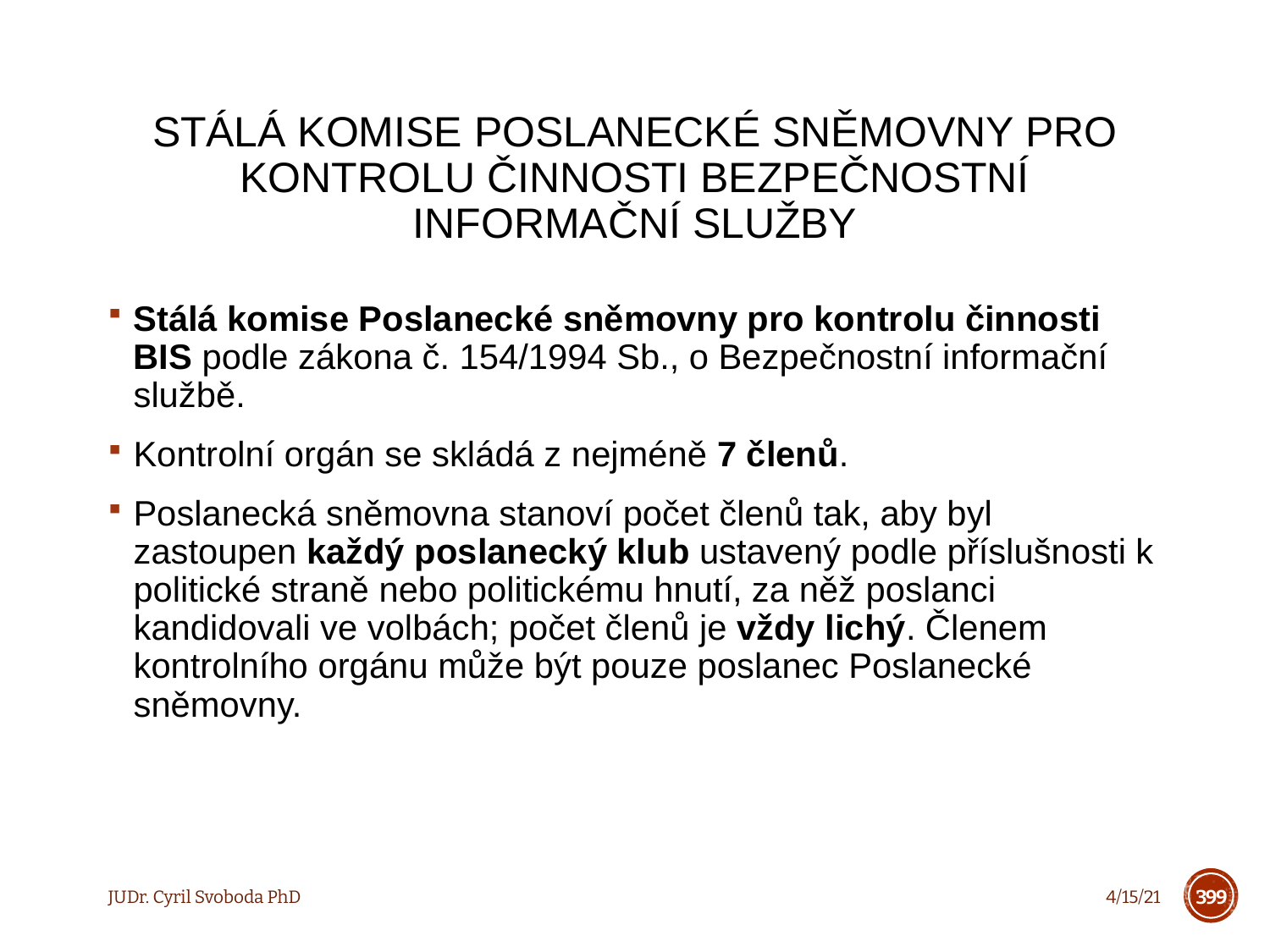

# Stálá komise Poslanecké sněmovny pro kontrolu činnosti Bezpečnostní informační služby
Stálá komise Poslanecké sněmovny pro kontrolu činnosti BIS podle zákona č. 154/1994 Sb., o Bezpečnostní informační službě.
Kontrolní orgán se skládá z nejméně 7 členů.
Poslanecká sněmovna stanoví počet členů tak, aby byl zastoupen každý poslanecký klub ustavený podle příslušnosti k politické straně nebo politickému hnutí, za něž poslanci kandidovali ve volbách; počet členů je vždy lichý. Členem kontrolního orgánu může být pouze poslanec Poslanecké sněmovny.
JUDr. Cyril Svoboda PhD
4/15/21
399